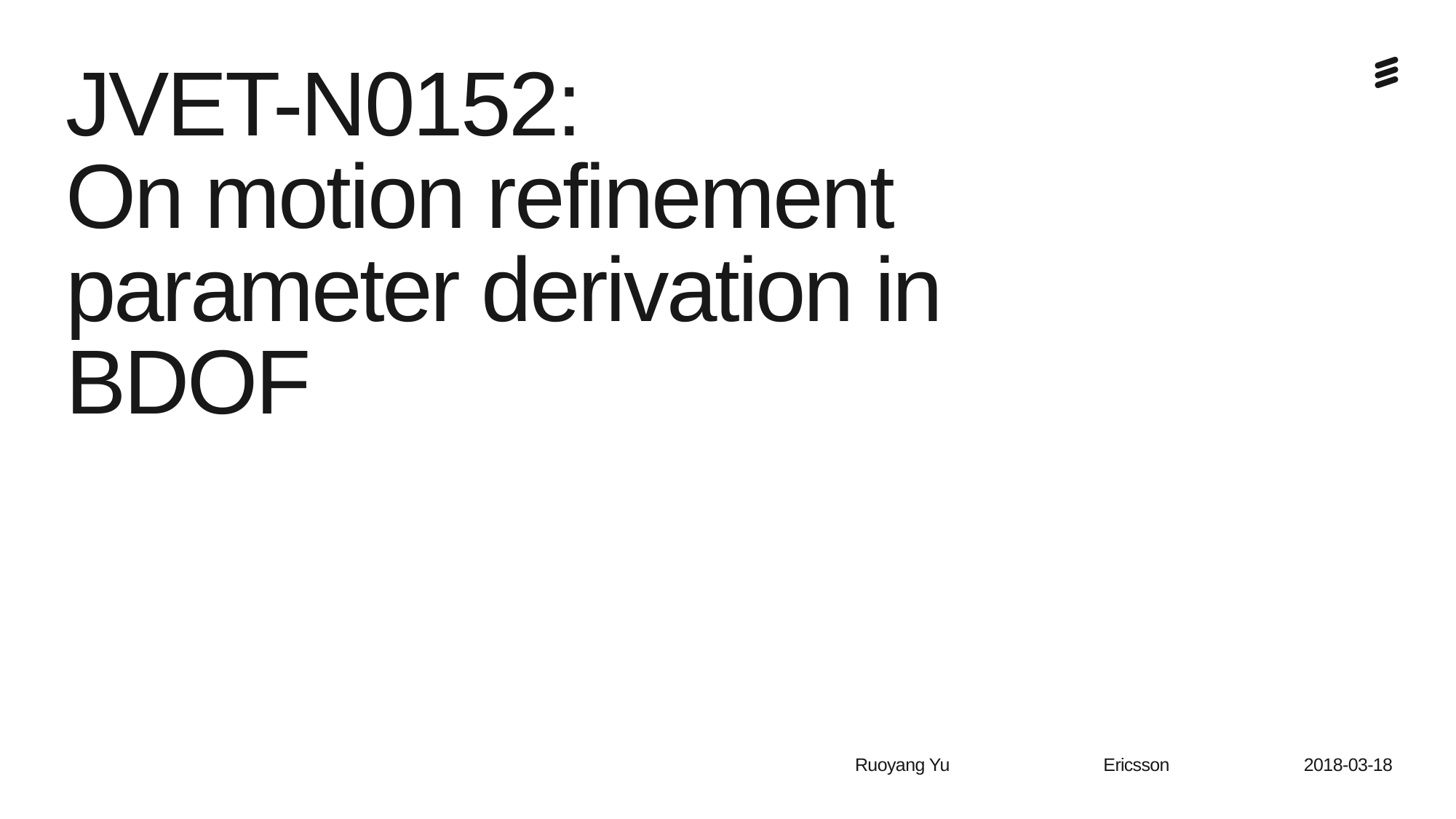

# JVET-N0152: On motion refinement parameter derivation in BDOF

Ericsson
2018-03-18
Ruoyang Yu